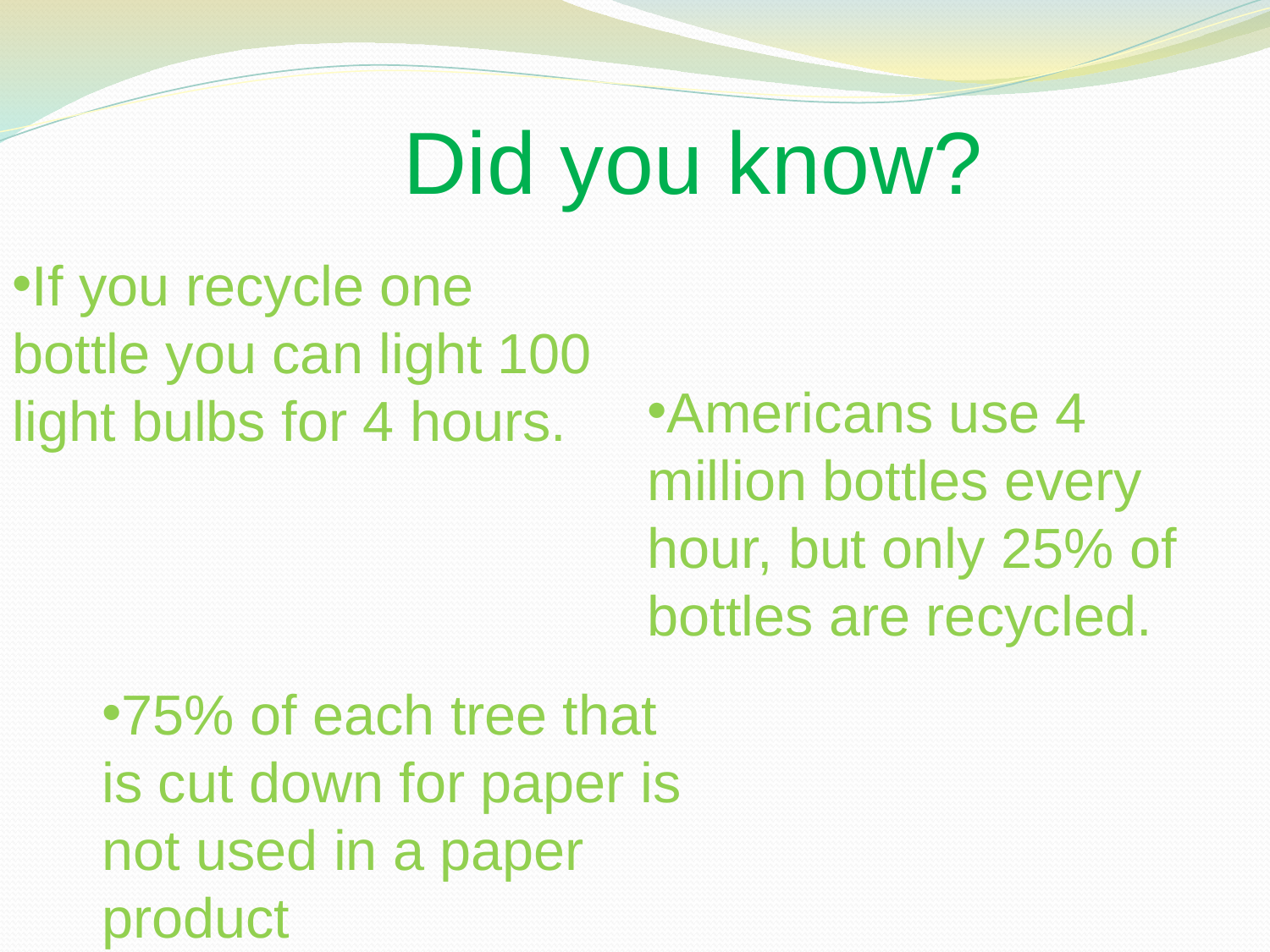

# Did you know?
If you recycle one bottle you can light 100 light bulbs for 4 hours.
Americans use 4 million bottles every hour, but only 25% of bottles are recycled.
75% of each tree that is cut down for paper is not used in a paper product